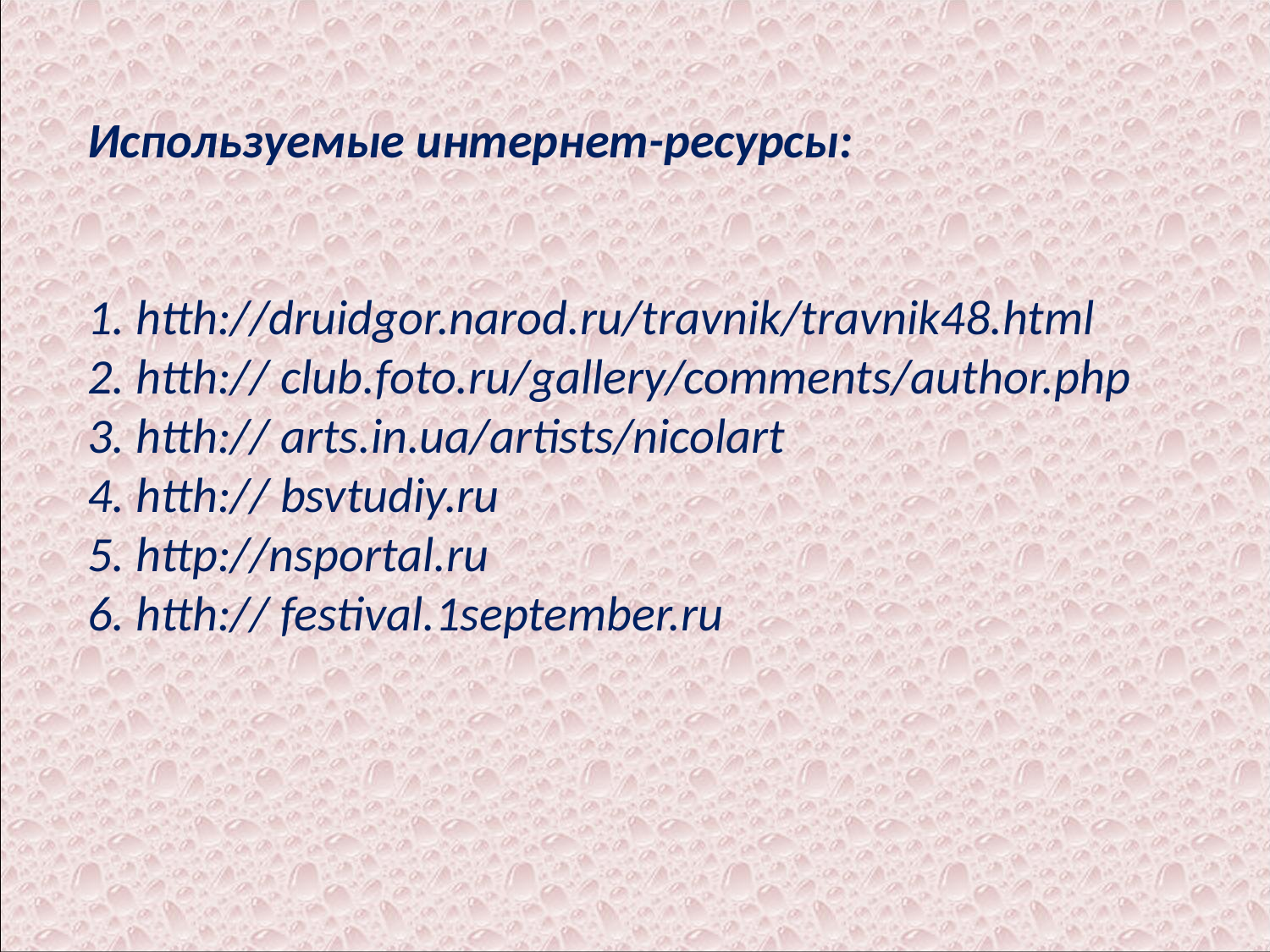

# Используемые интернет-ресурсы: 1. htth://druidgor.narod.ru/travnik/travnik48.html 2. htth:// club.foto.ru/gallery/comments/author.php 3. htth:// arts.in.ua/artists/nicolart 4. htth:// bsvtudiy.ru 5. http://nsportal.ru 6. htth:// festival.1september.ru